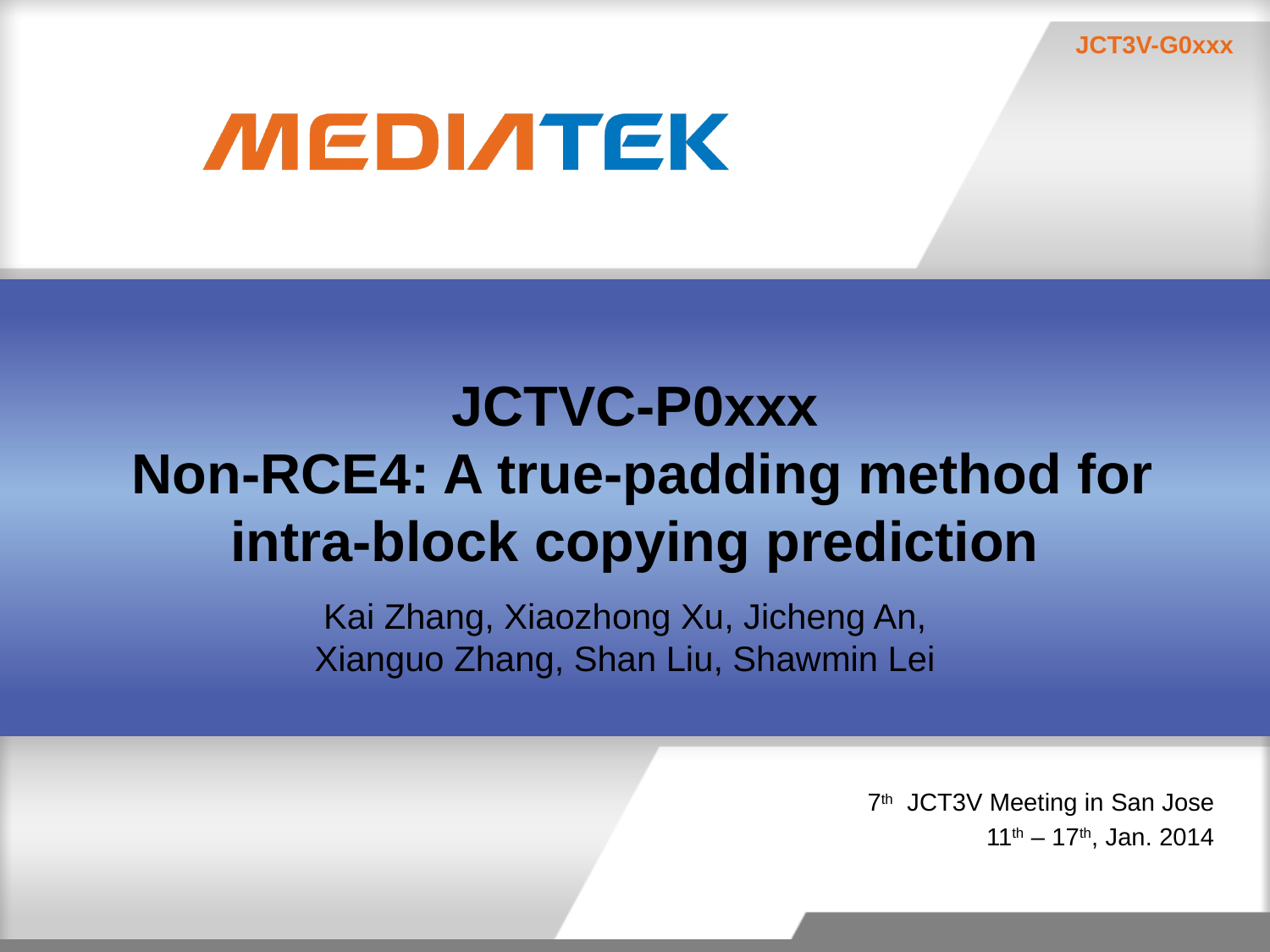

# JCTVC-P0xxx Non-RCE4: A true-padding method for intra-block copying prediction
Kai Zhang, Xiaozhong Xu, Jicheng An, Xianguo Zhang, Shan Liu, Shawmin Lei